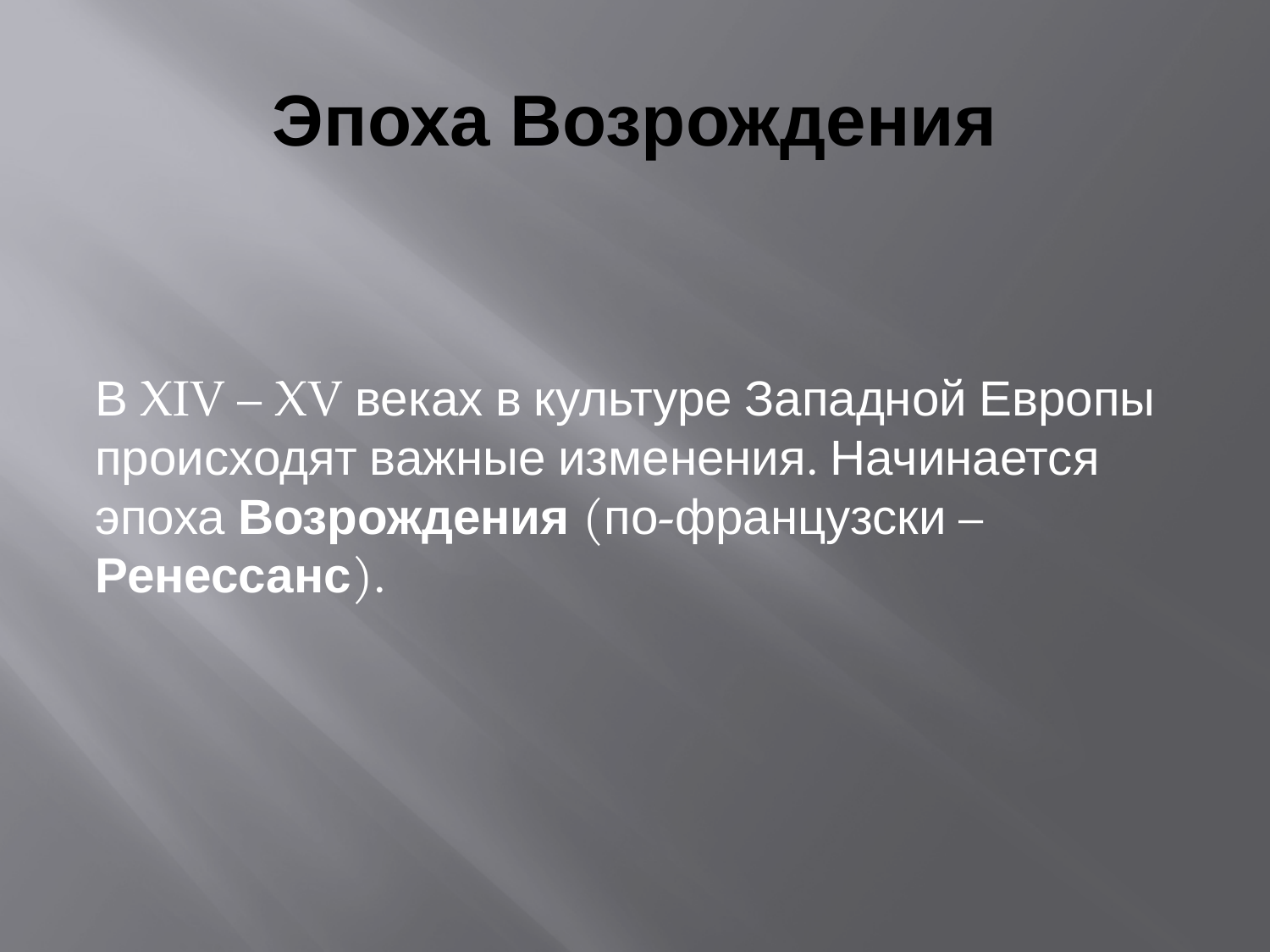

# Эпоха Возрождения

В XIV – XV веках в культуре Западной Европы происходят важные изменения. Начинается эпоха Возрождения (по-французски – Ренессанс).